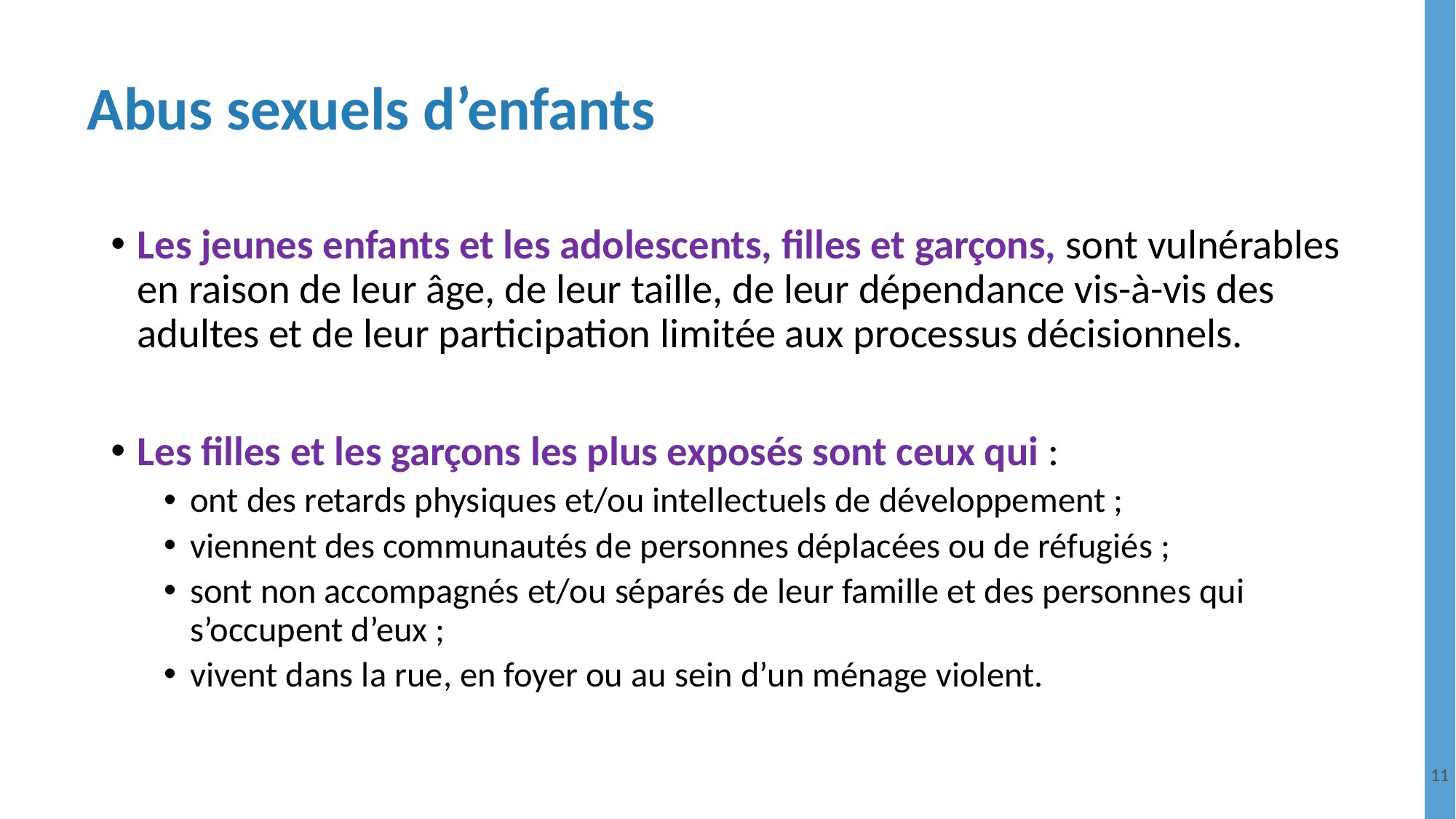

# Abus sexuels d’enfants
Les jeunes enfants et les adolescents, filles et garçons, sont vulnérables en raison de leur âge, de leur taille, de leur dépendance vis-à-vis des adultes et de leur participation limitée aux processus décisionnels.

Les filles et les garçons les plus exposés sont ceux qui :
ont des retards physiques et/ou intellectuels de développement ;
viennent des communautés de personnes déplacées ou de réfugiés ;
sont non accompagnés et/ou séparés de leur famille et des personnes qui s’occupent d’eux ;
vivent dans la rue, en foyer ou au sein d’un ménage violent.